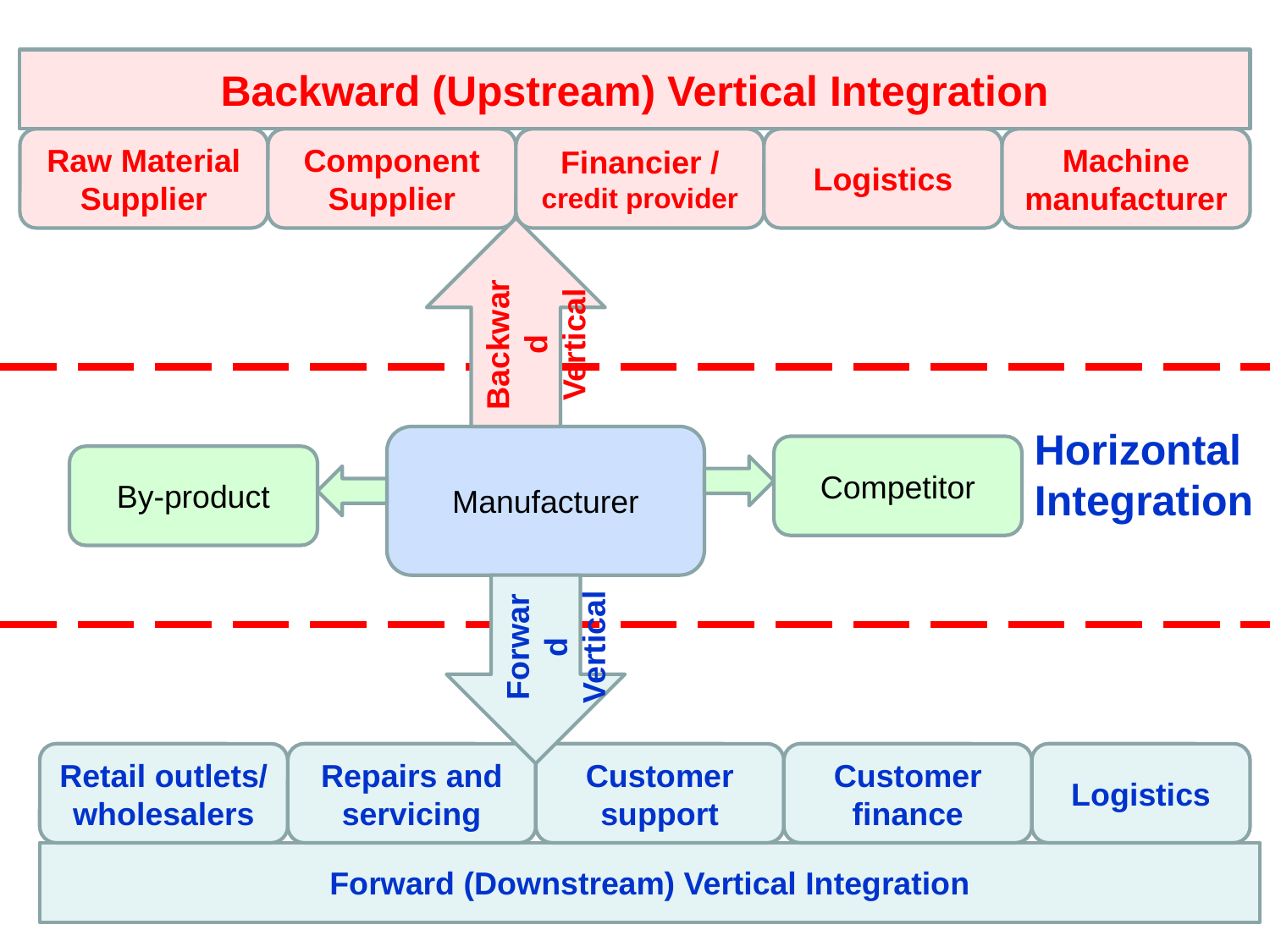

Backward (Upstream) Vertical Integration
Raw Material Supplier
Component
Supplier
Financier / credit provider
Logistics
Machine manufacturer
Backward Vertical
Horizontal Integration
Manufacturer
Competitor
By-product

Forward Vertical
Retail outlets/ wholesalers
Repairs and servicing
Customer support
Customer finance
Logistics
Forward (Downstream) Vertical Integration